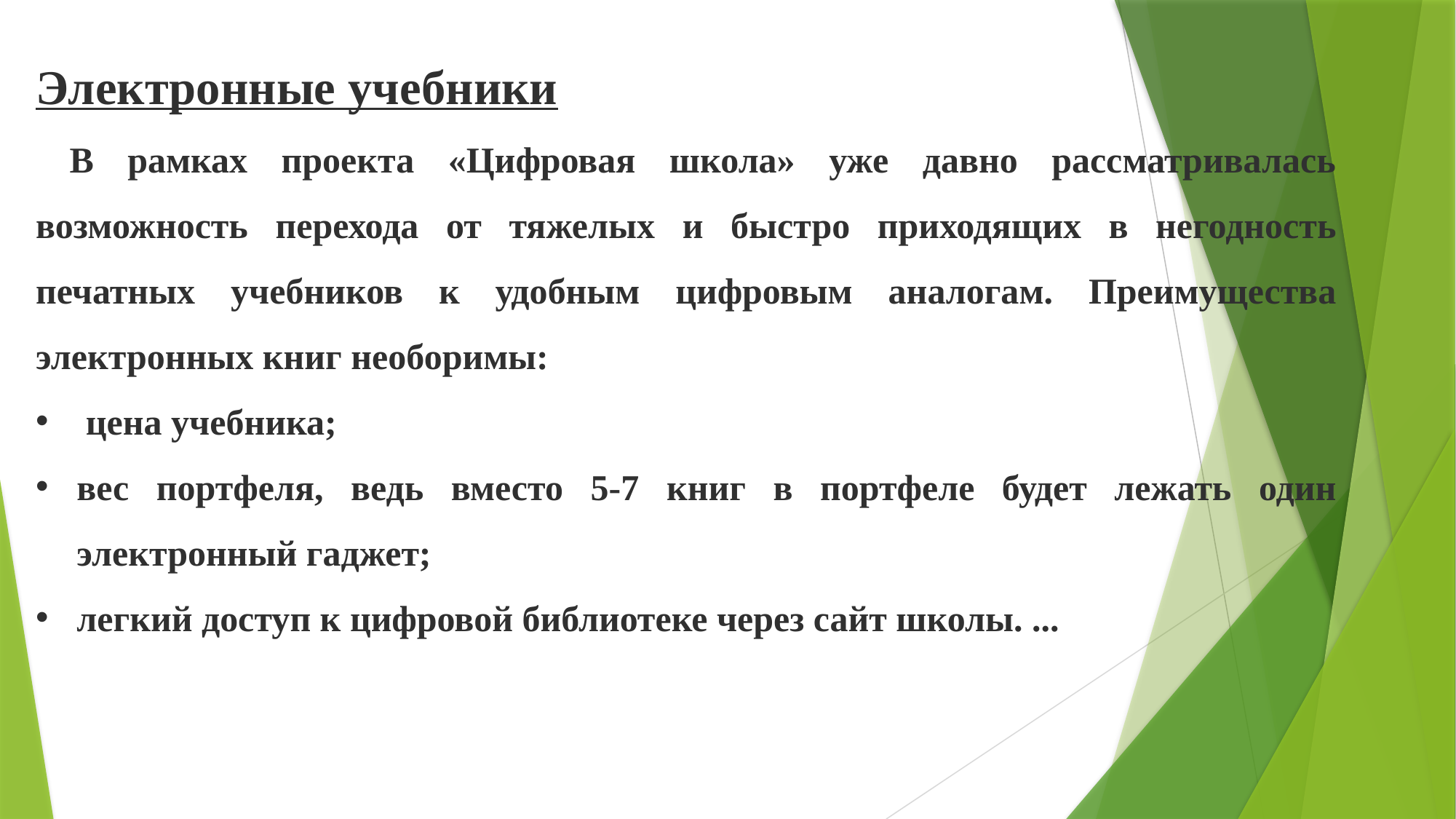

Электронные учебники
 В рамках проекта «Цифровая школа» уже давно рассматривалась возможность перехода от тяжелых и быстро приходящих в негодность печатных учебников к удобным цифровым аналогам. Преимущества электронных книг необоримы:
 цена учебника;
вес портфеля, ведь вместо 5-7 книг в портфеле будет лежать один электронный гаджет;
легкий доступ к цифровой библиотеке через сайт школы. ...